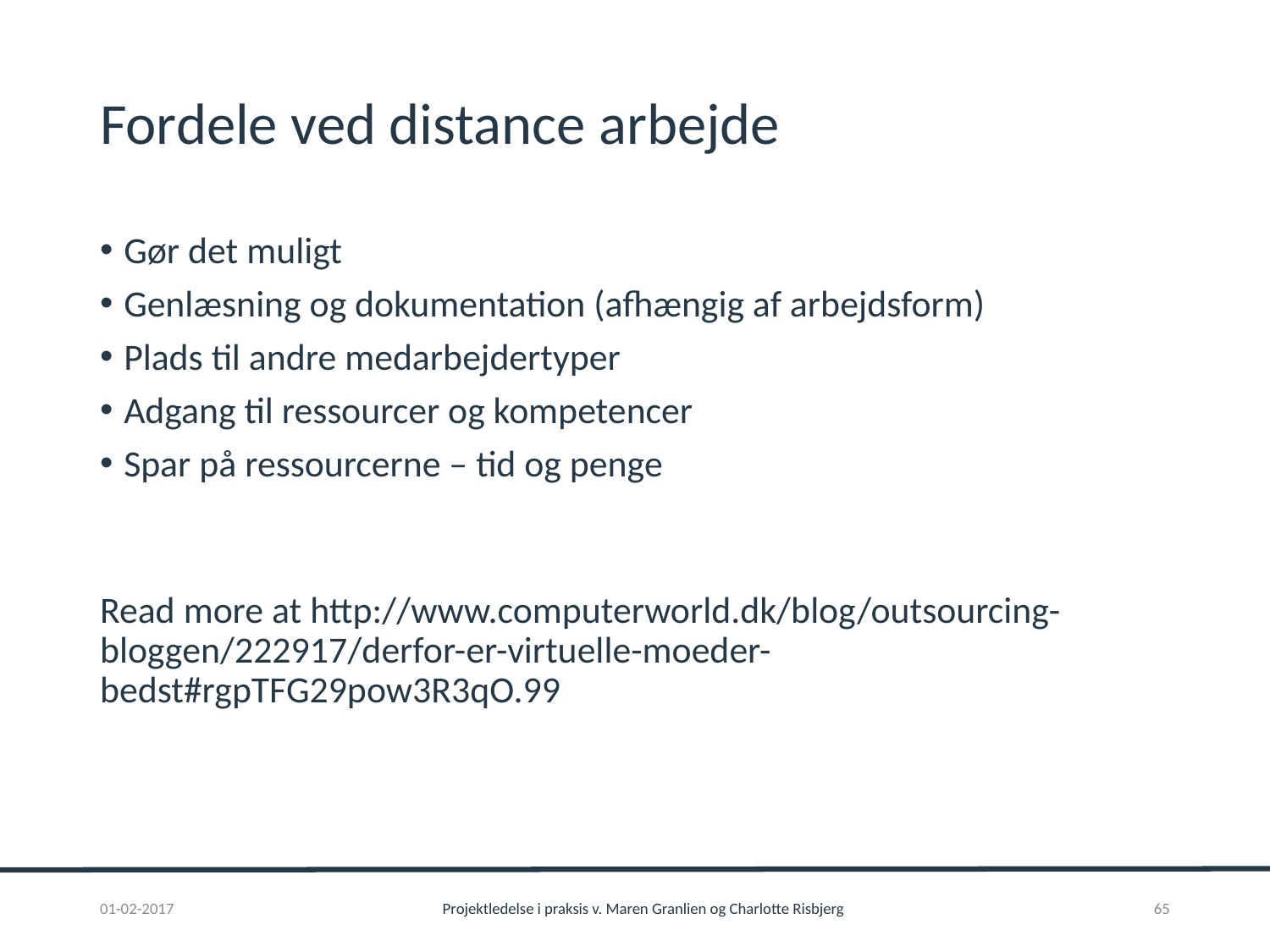

# Fordele ved distance arbejde
Gør det muligt
Genlæsning og dokumentation (afhængig af arbejdsform)
Plads til andre medarbejdertyper
Adgang til ressourcer og kompetencer
Spar på ressourcerne – tid og penge

Read more at http://www.computerworld.dk/blog/outsourcing-bloggen/222917/derfor-er-virtuelle-moeder-bedst#rgpTFG29pow3R3qO.99
01-02-2017
Projektledelse i praksis v. Maren Granlien og Charlotte Risbjerg
65